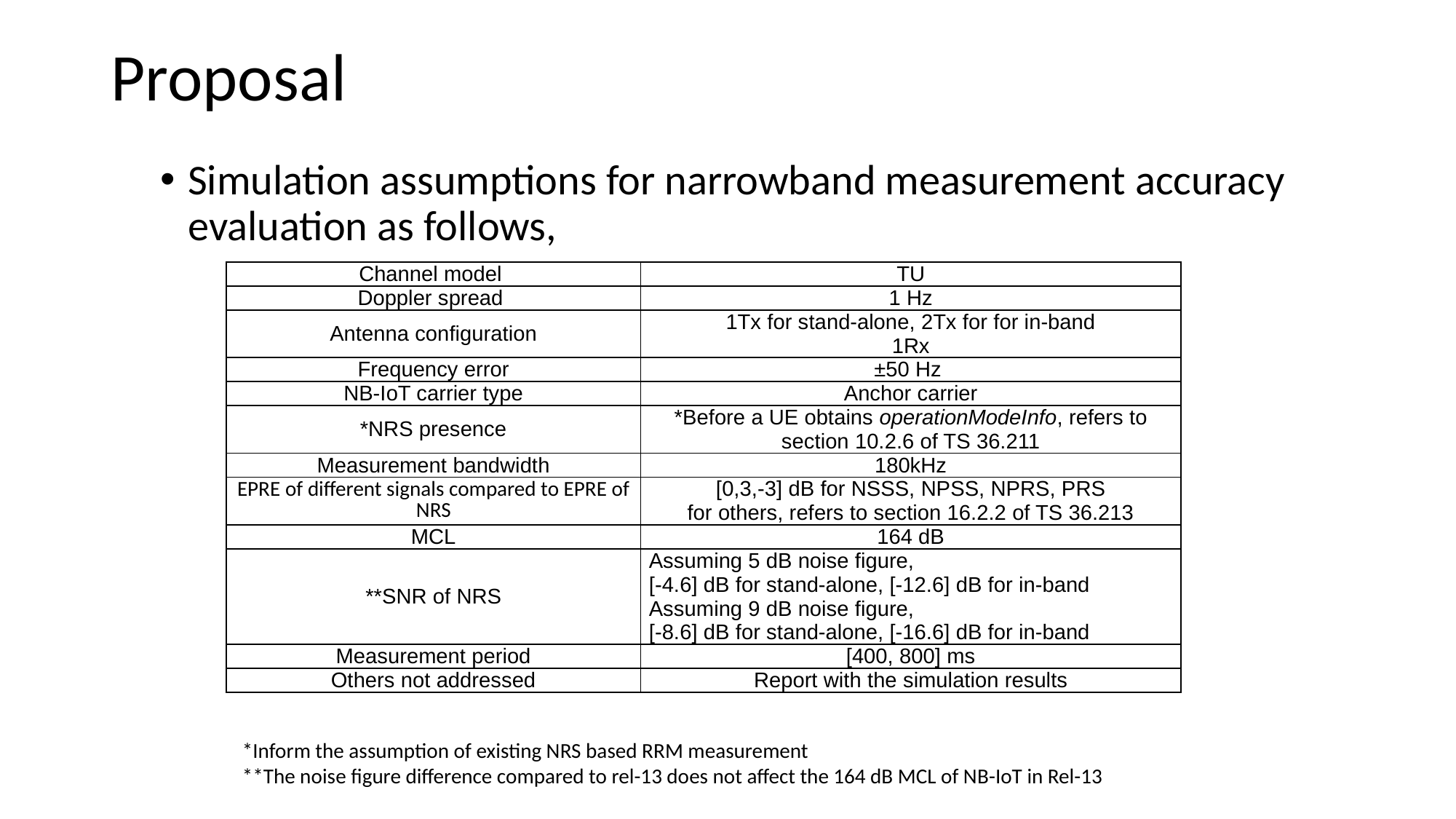

# Proposal
Simulation assumptions for narrowband measurement accuracy evaluation as follows,

| Channel model | TU |
| --- | --- |
| Doppler spread | 1 Hz |
| Antenna configuration | 1Tx for stand-alone, 2Tx for for in-band 1Rx |
| Frequency error | ±50 Hz |
| NB-IoT carrier type | Anchor carrier |
| \*NRS presence | \*Before a UE obtains operationModeInfo, refers to section 10.2.6 of TS 36.211 |
| Measurement bandwidth | 180kHz |
| EPRE of different signals compared to EPRE of NRS | [0,3,-3] dB for NSSS, NPSS, NPRS, PRS for others, refers to section 16.2.2 of TS 36.213 |
| MCL | 164 dB |
| \*\*SNR of NRS | Assuming 5 dB noise figure, [-4.6] dB for stand-alone, [-12.6] dB for in-band Assuming 9 dB noise figure, [-8.6] dB for stand-alone, [-16.6] dB for in-band |
| Measurement period | [400, 800] ms |
| Others not addressed | Report with the simulation results |
*Inform the assumption of existing NRS based RRM measurement
**The noise figure difference compared to rel-13 does not affect the 164 dB MCL of NB-IoT in Rel-13